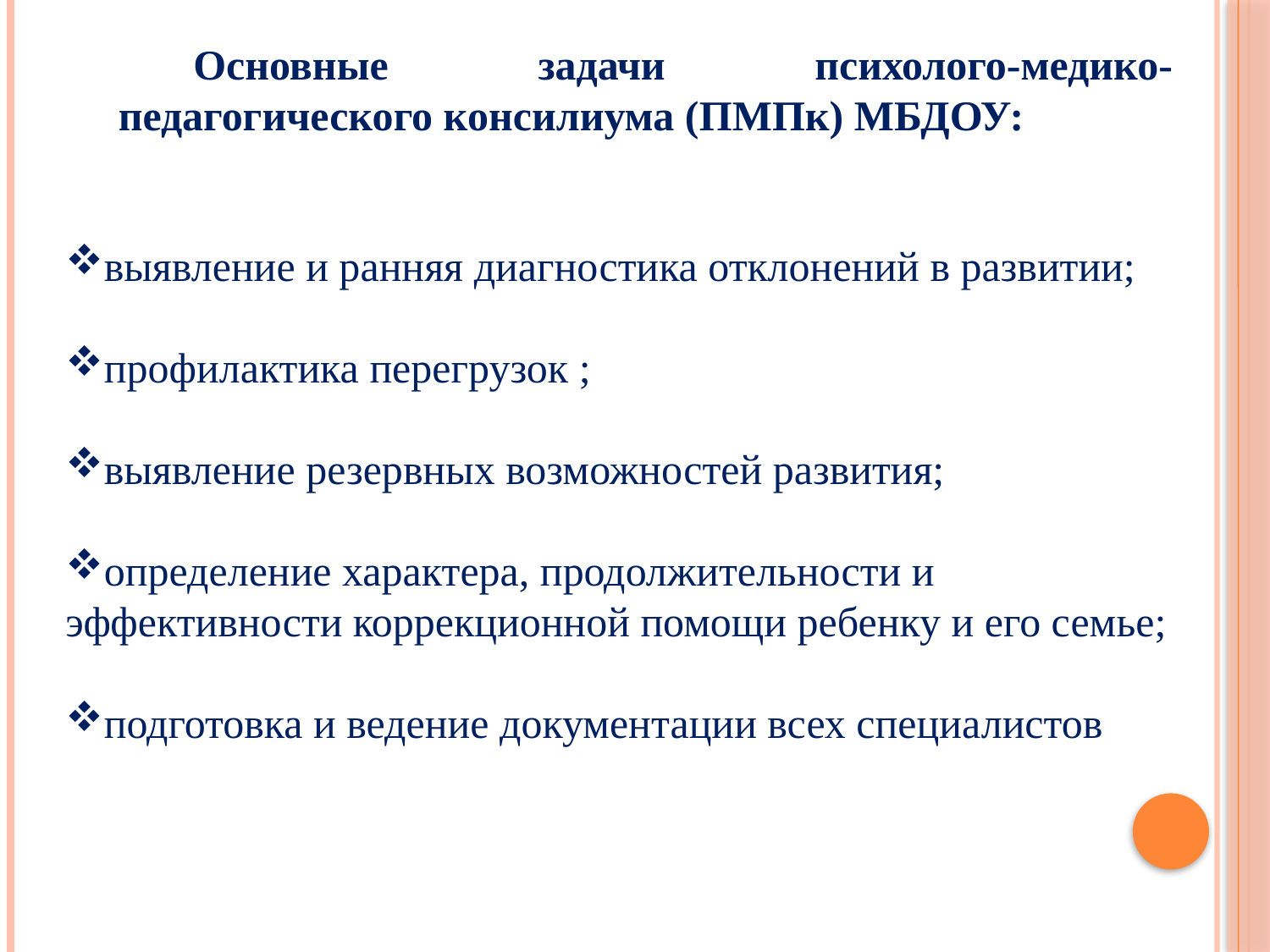

Основные задачи психолого-медико-педагогического консилиума (ПМПк) МБДОУ:

выявление и ранняя диагностика отклонений в развитии;

профилактика перегрузок ;

выявление резервных возможностей развития;

определение характера, продолжительности и эффективности коррекционной помощи ребенку и его семье;

подготовка и ведение документации всех специалистов